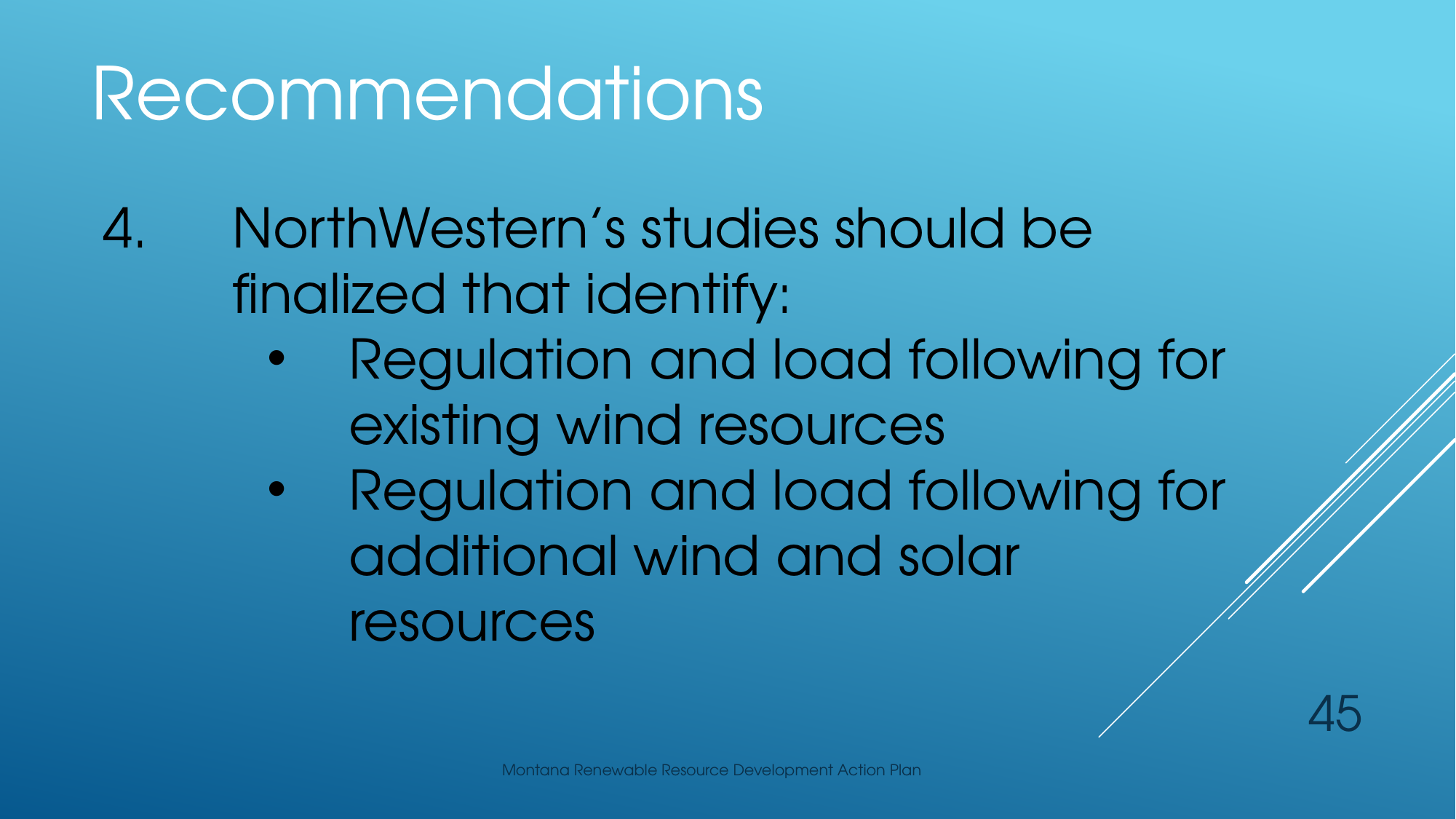

Recommendations
NorthWestern’s studies should be finalized that identify:
Regulation and load following for existing wind resources
Regulation and load following for additional wind and solar resources
45
Montana Renewable Resource Development Action Plan